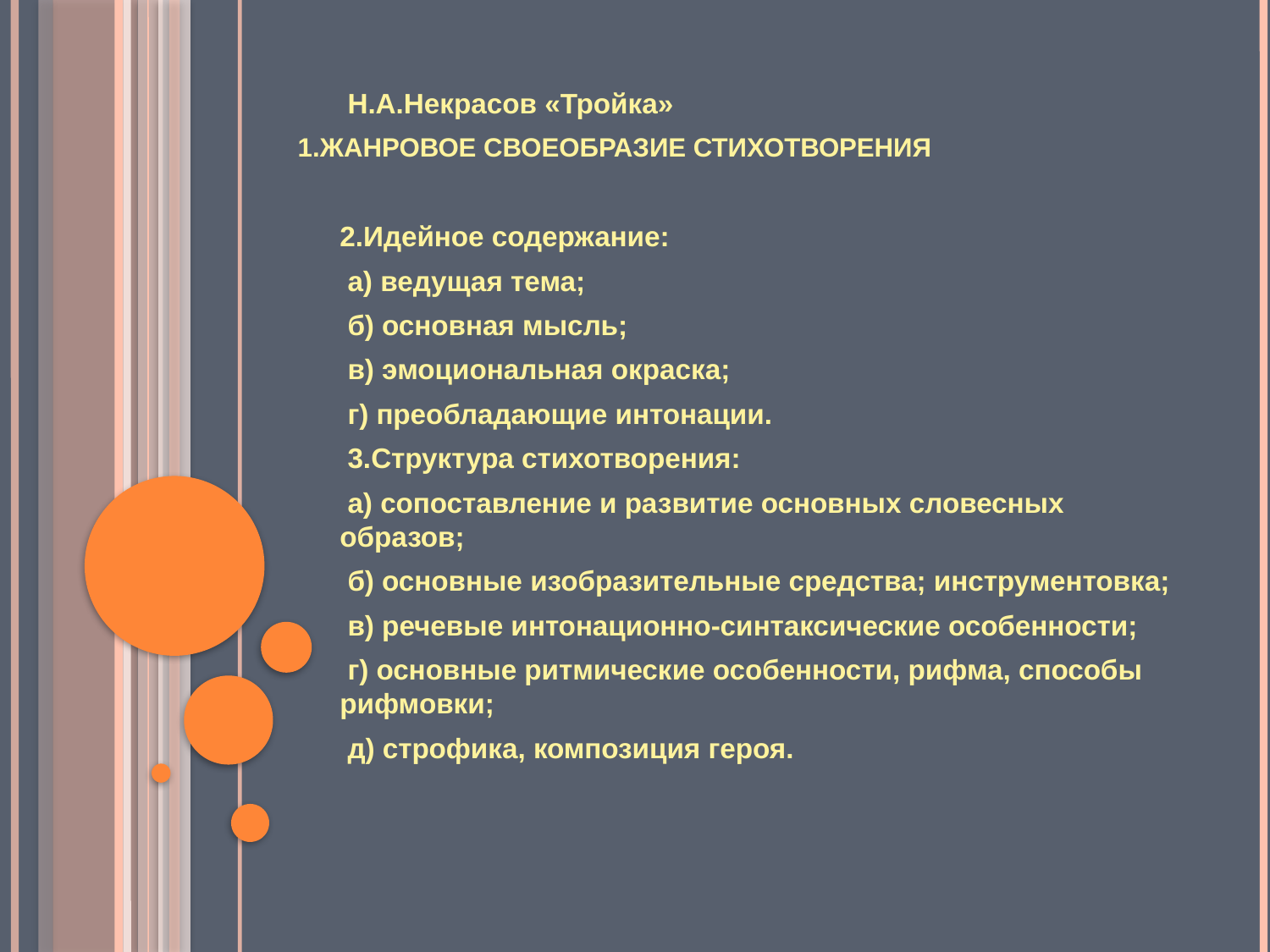

# 1.Жанровое своеобразие стихотворения
 Н.А.Некрасов «Тройка»

2.Идейное содержание:
 а) ведущая тема;
 б) основная мысль;
 в) эмоциональная окраска;
 г) преобладающие интонации.
 3.Структура стихотворения:
 а) сопоставление и развитие основных словесных     образов;
 б) основные изобразительные средства; инструментовка;
 в) речевые интонационно-синтаксические особенности;
 г) основные ритмические особенности, рифма, способы рифмовки;
 д) строфика, композиция героя.